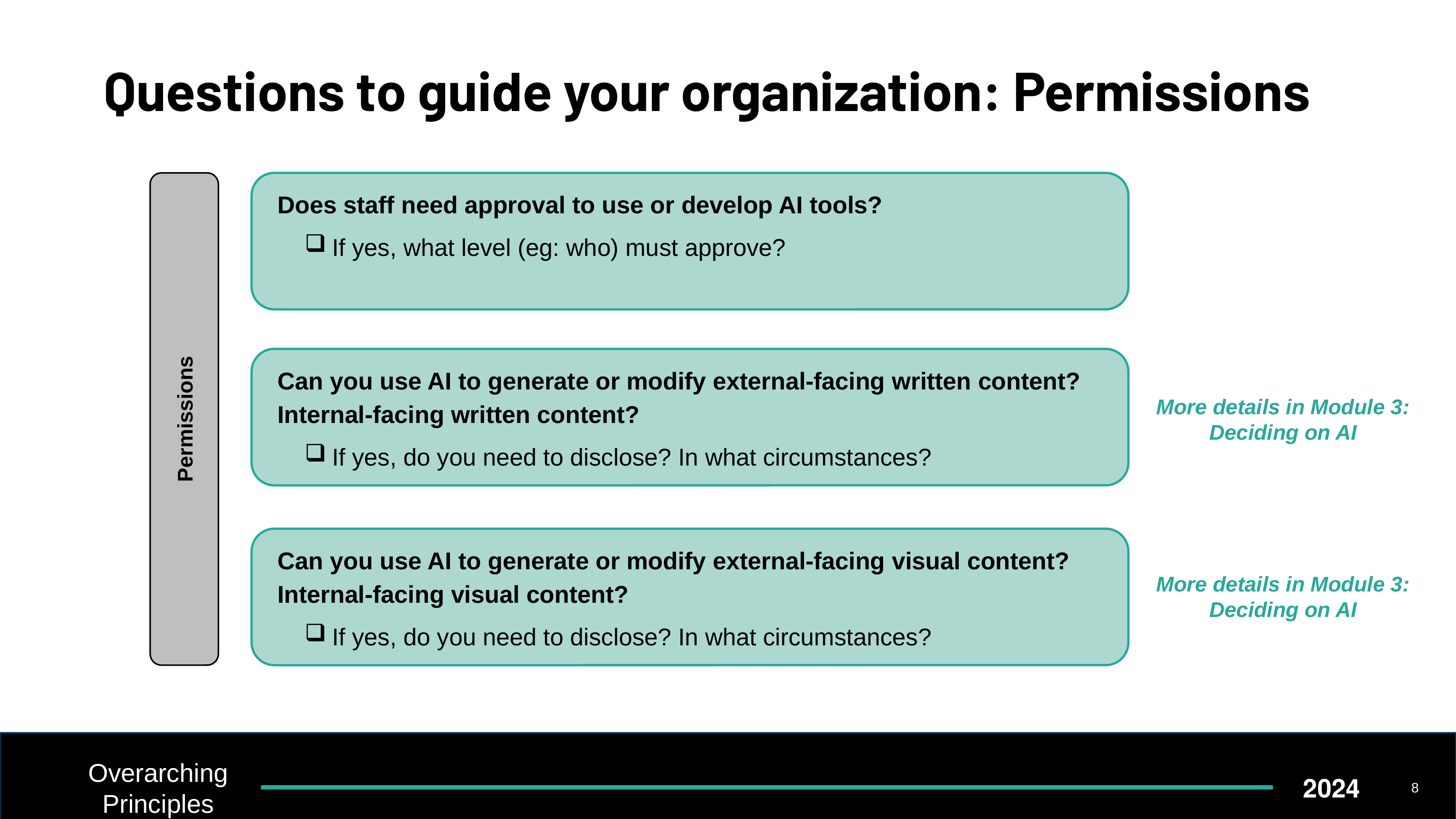

# Questions to guide your organization: Permissions
Permissions
Does staff need approval to use or develop AI tools?
If yes, what level (eg: who) must approve?

Can you use AI to generate or modify external-facing written content?  Internal-facing written content?
If yes, do you need to disclose? In what circumstances?

More details in Module 3: Deciding on AI
Can you use AI to generate or modify external-facing visual content?  Internal-facing visual content?
If yes, do you need to disclose? In what circumstances?
More details in Module 3: Deciding on AI